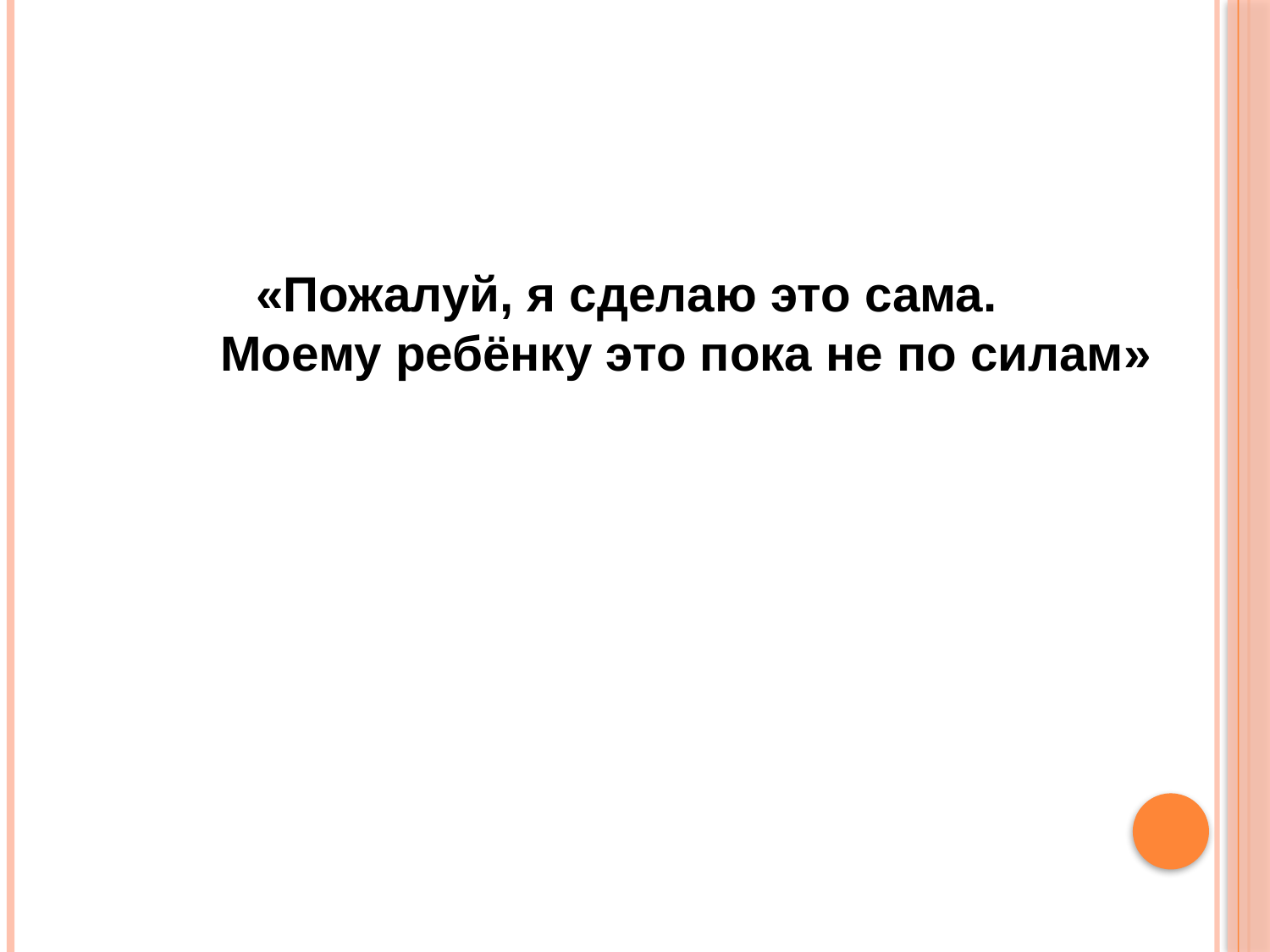

«Пожалуй, я сделаю это сама.
 Моему ребёнку это пока не по силам»